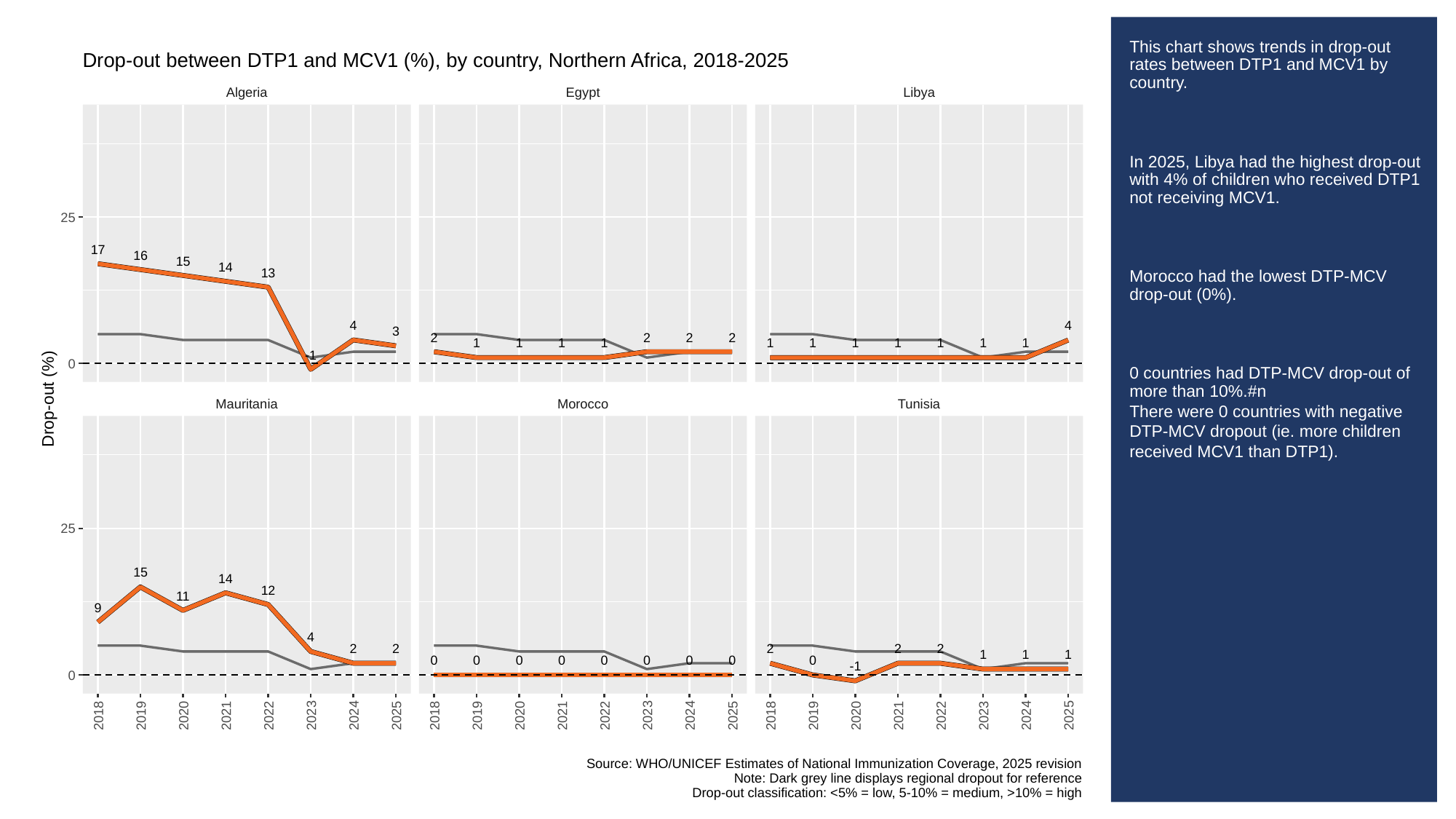

# This chart shows trends in drop-out rates between DTP1 and MCV1 by country.

In 2025, Libya had the highest drop-out with 4% of children who received DTP1 not receiving MCV1.

Morocco had the lowest DTP-MCV drop-out (0%).

0 countries had DTP-MCV drop-out of more than 10%.#n
There were 0 countries with negative DTP-MCV dropout (ie. more children received MCV1 than DTP1).

Drop-out between DTP1 and MCV1 (%), by country, Northern Africa, 2018-2025
Algeria
Egypt
Libya

25

17
16
15
14

13

4
4
3
2
2
2
2

1
1
1
1
1
1
1
1
1
1
1

-1

0

Drop-out (%)
Mauritania
Morocco
Tunisia

25

15
14
12

11

9
4
2
2
2
2
2

1
1
1
0
0
0
0
0
0
0
0
0
-1

0

2018
2019
2020
2021
2022
2023
2024
2025
2018
2019
2020
2021
2022
2023
2024
2025
2018
2019
2020
2021
2022
2023
2024
2025
Source: WHO/UNICEF Estimates of National Immunization Coverage, 2025 revision
Note: Dark grey line displays regional dropout for reference
Drop-out classification: <5% = low, 5-10% = medium, >10% = high